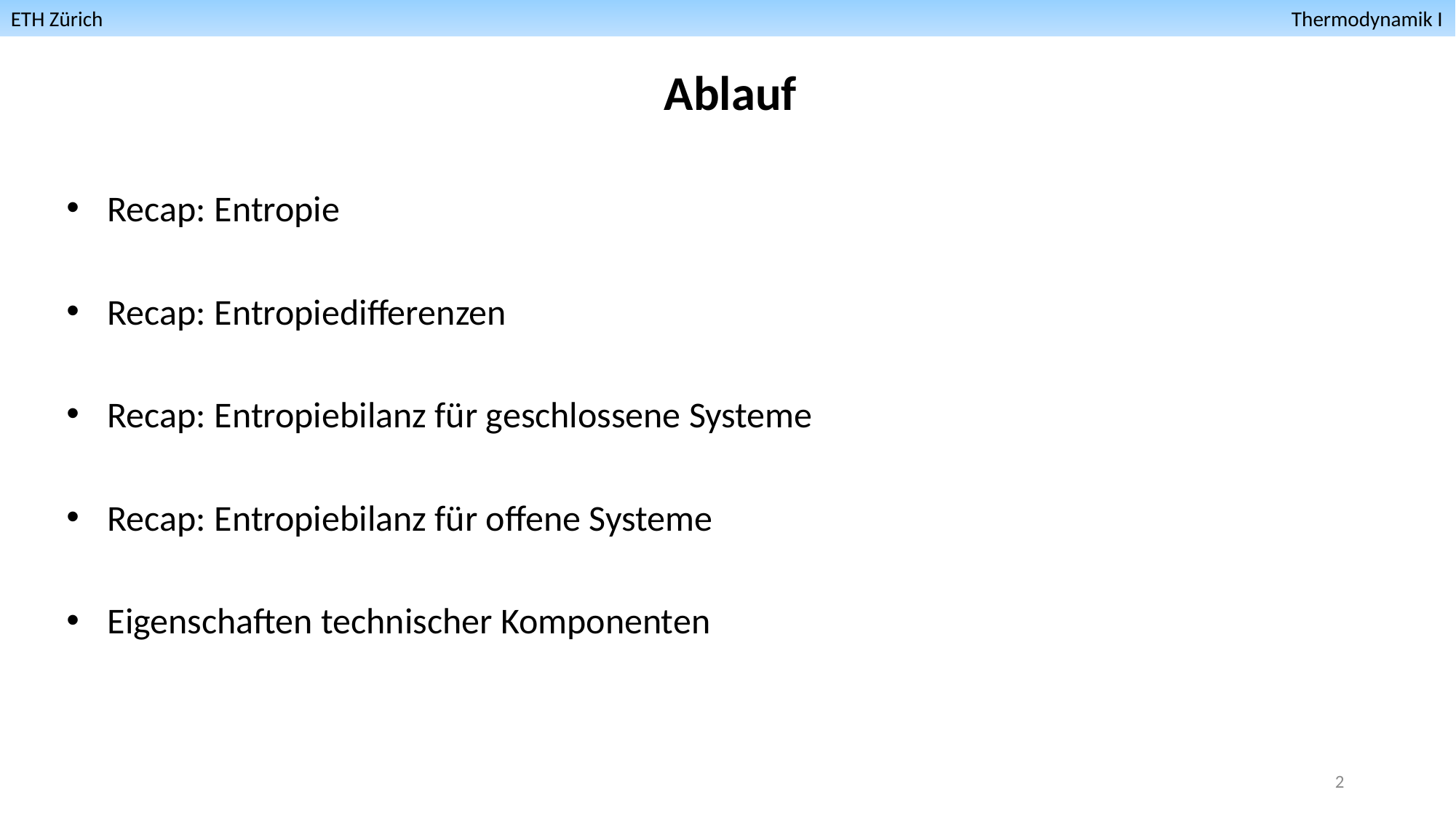

ETH Zürich											                 Thermodynamik I
Ablauf
Recap: Entropie

Recap: Entropiedifferenzen

Recap: Entropiebilanz für geschlossene Systeme

Recap: Entropiebilanz für offene Systeme

Eigenschaften technischer Komponenten
2